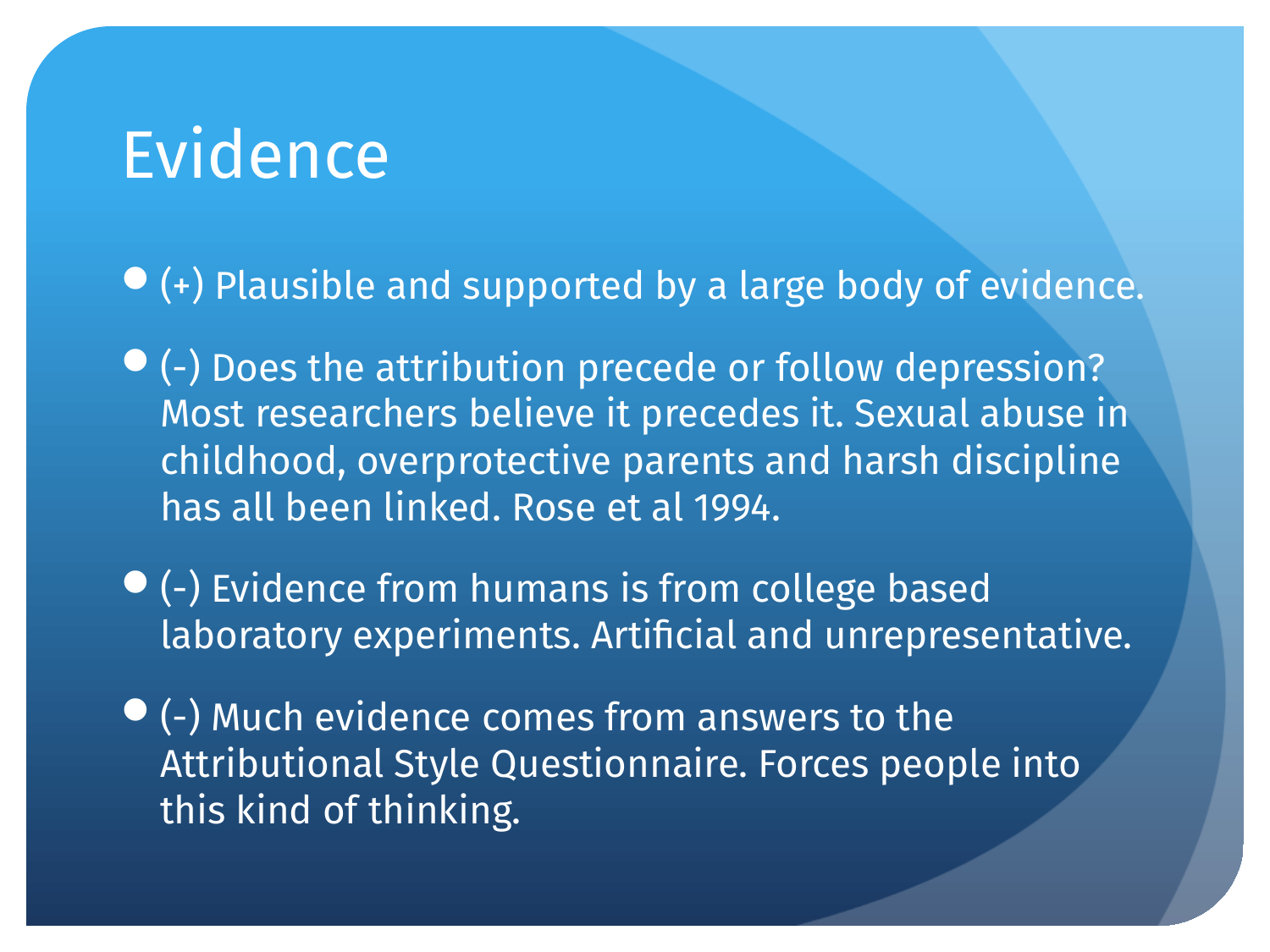

# Evidence
(+) Plausible and supported by a large body of evidence.
(-) Does the attribution precede or follow depression? Most researchers believe it precedes it. Sexual abuse in childhood, overprotective parents and harsh discipline has all been linked. Rose et al 1994.
(-) Evidence from humans is from college based laboratory experiments. Artificial and unrepresentative.
(-) Much evidence comes from answers to the Attributional Style Questionnaire. Forces people into this kind of thinking.